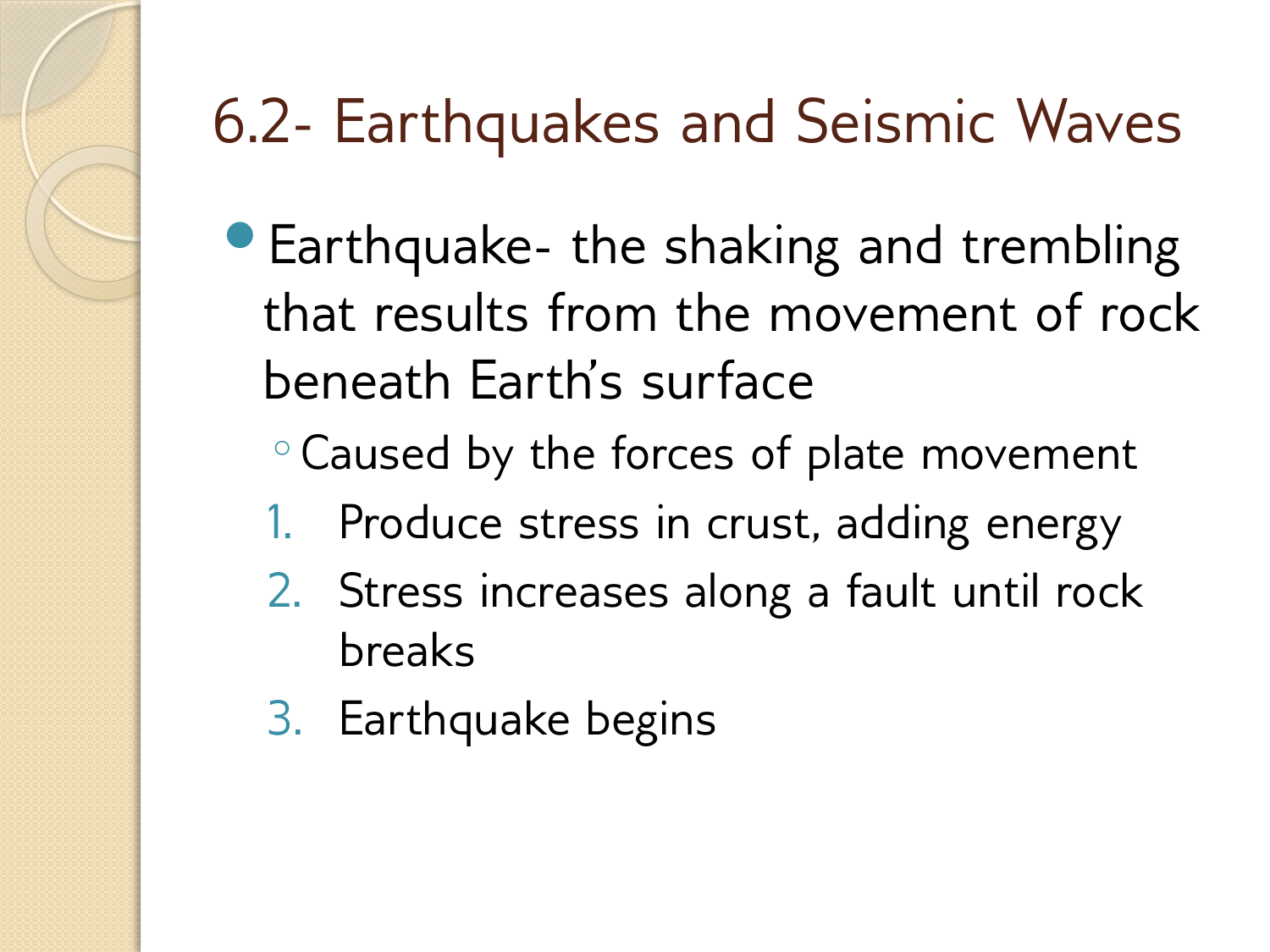

# 6.2- Earthquakes and Seismic Waves
Earthquake- the shaking and trembling that results from the movement of rock beneath Earth’s surface
Caused by the forces of plate movement
Produce stress in crust, adding energy
Stress increases along a fault until rock breaks
Earthquake begins